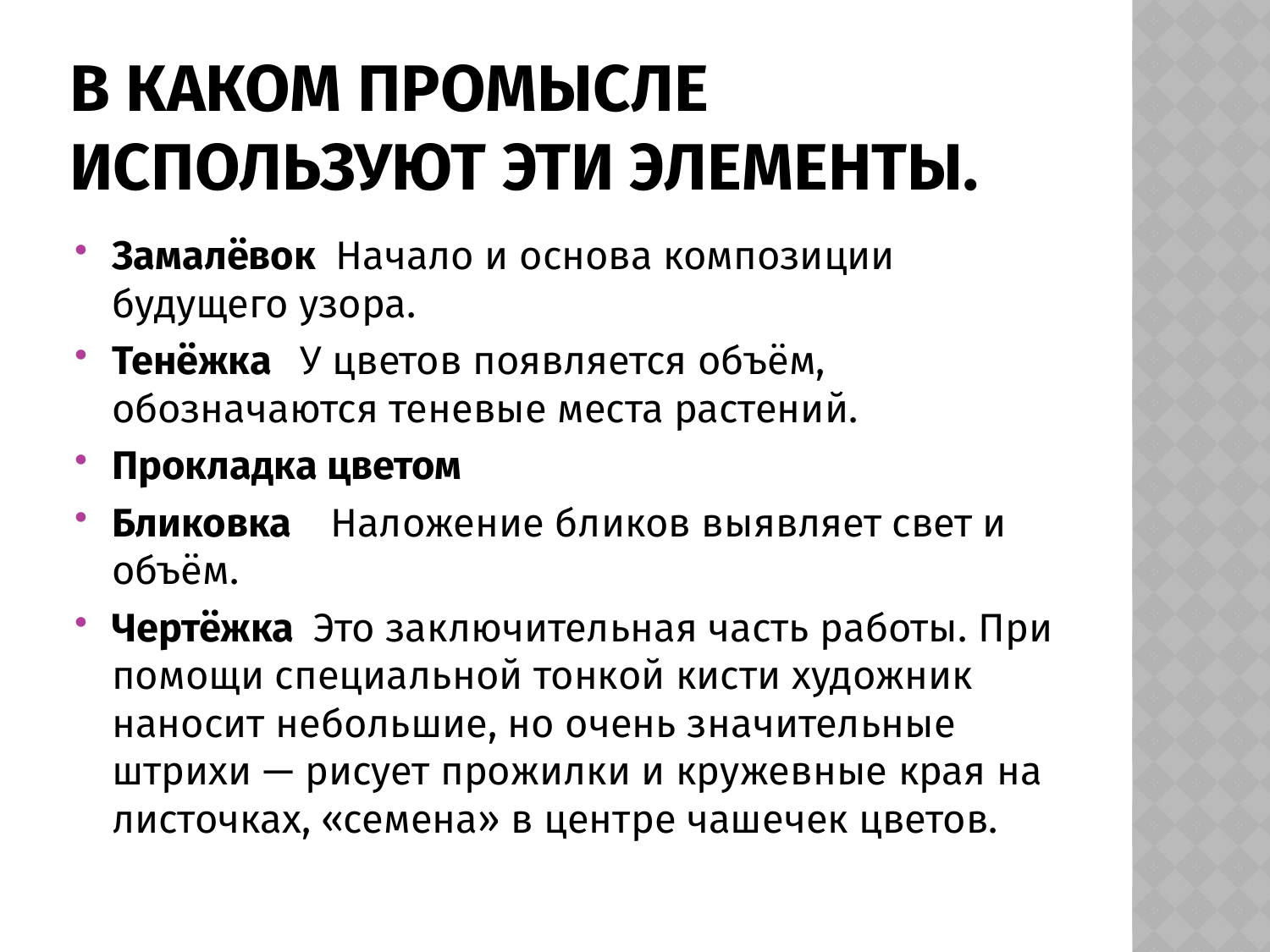

# В каком промысле используют эти элементы.
Замалёвок  Начало и основа композиции будущего узора.
Тенёжка   У цветов появляется объём, обозначаются теневые места растений.
Прокладка цветом
Бликовка    Наложение бликов выявляет свет и объём.
Чертёжка  Это заключительная часть работы. При помощи специальной тонкой кисти художник наносит небольшие, но очень значительные штрихи — рисует прожилки и кружевные края на листочках, «семена» в центре чашечек цветов.